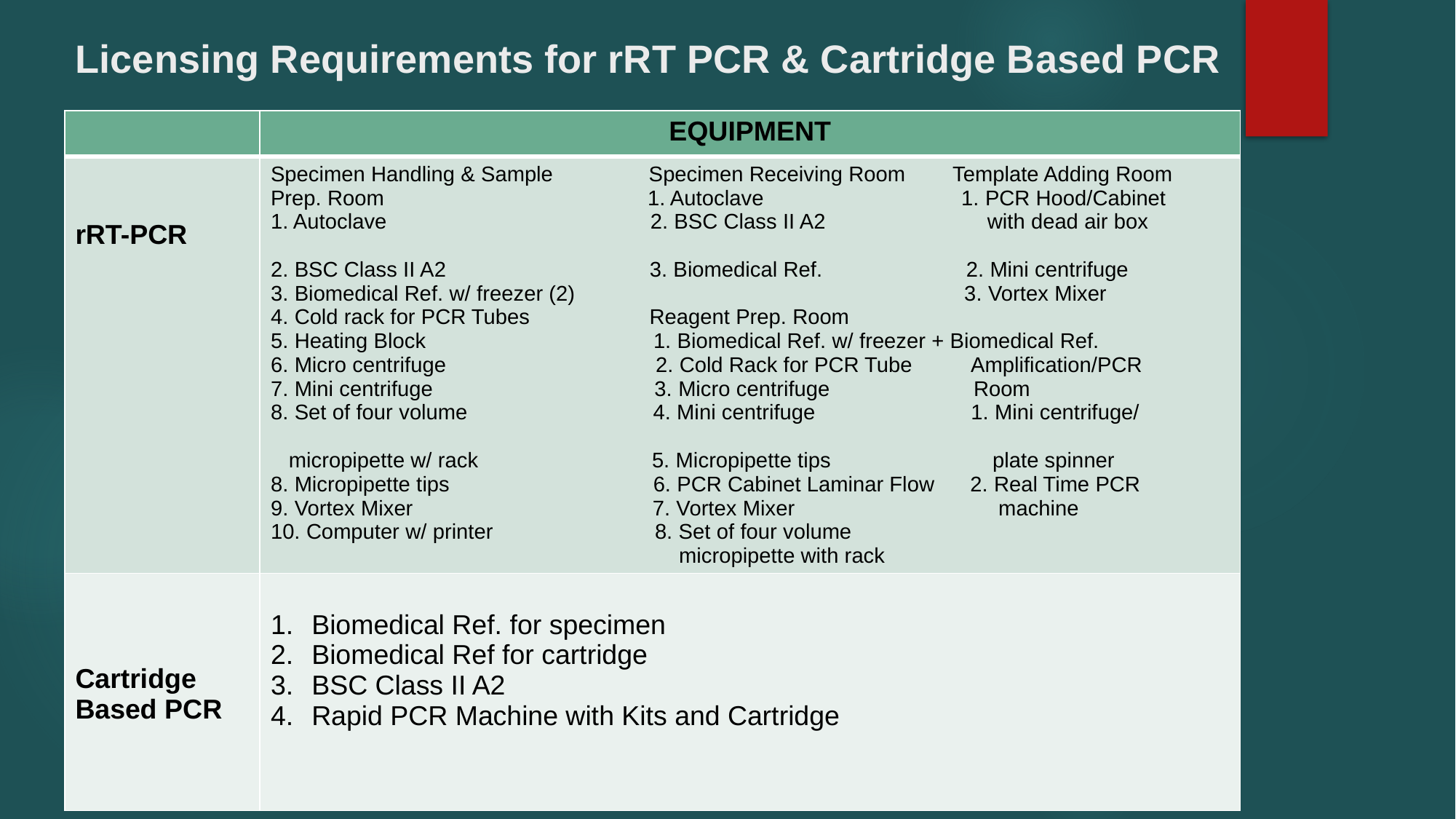

# Licensing Requirements for rRT PCR & Cartridge Based PCR
|  | EQUIPMENT |
| --- | --- |
| rRT-PCR | Specimen Handling & Sample Specimen Receiving Room Template Adding Room Prep. Room 1. Autoclave 1. PCR Hood/Cabinet 1. Autoclave 2. BSC Class II A2 with dead air box 2. BSC Class II A2 3. Biomedical Ref. 2. Mini centrifuge 3. Biomedical Ref. w/ freezer (2) 3. Vortex Mixer 4. Cold rack for PCR Tubes Reagent Prep. Room 5. Heating Block 1. Biomedical Ref. w/ freezer + Biomedical Ref. 6. Micro centrifuge 2. Cold Rack for PCR Tube Amplification/PCR 7. Mini centrifuge 3. Micro centrifuge Room 8. Set of four volume 4. Mini centrifuge 1. Mini centrifuge/ micropipette w/ rack 5. Micropipette tips plate spinner 8. Micropipette tips 6. PCR Cabinet Laminar Flow 2. Real Time PCR 9. Vortex Mixer 7. Vortex Mixer machine 10. Computer w/ printer 8. Set of four volume micropipette with rack |
| Cartridge Based PCR | Biomedical Ref. for specimen Biomedical Ref for cartridge BSC Class II A2 Rapid PCR Machine with Kits and Cartridge |